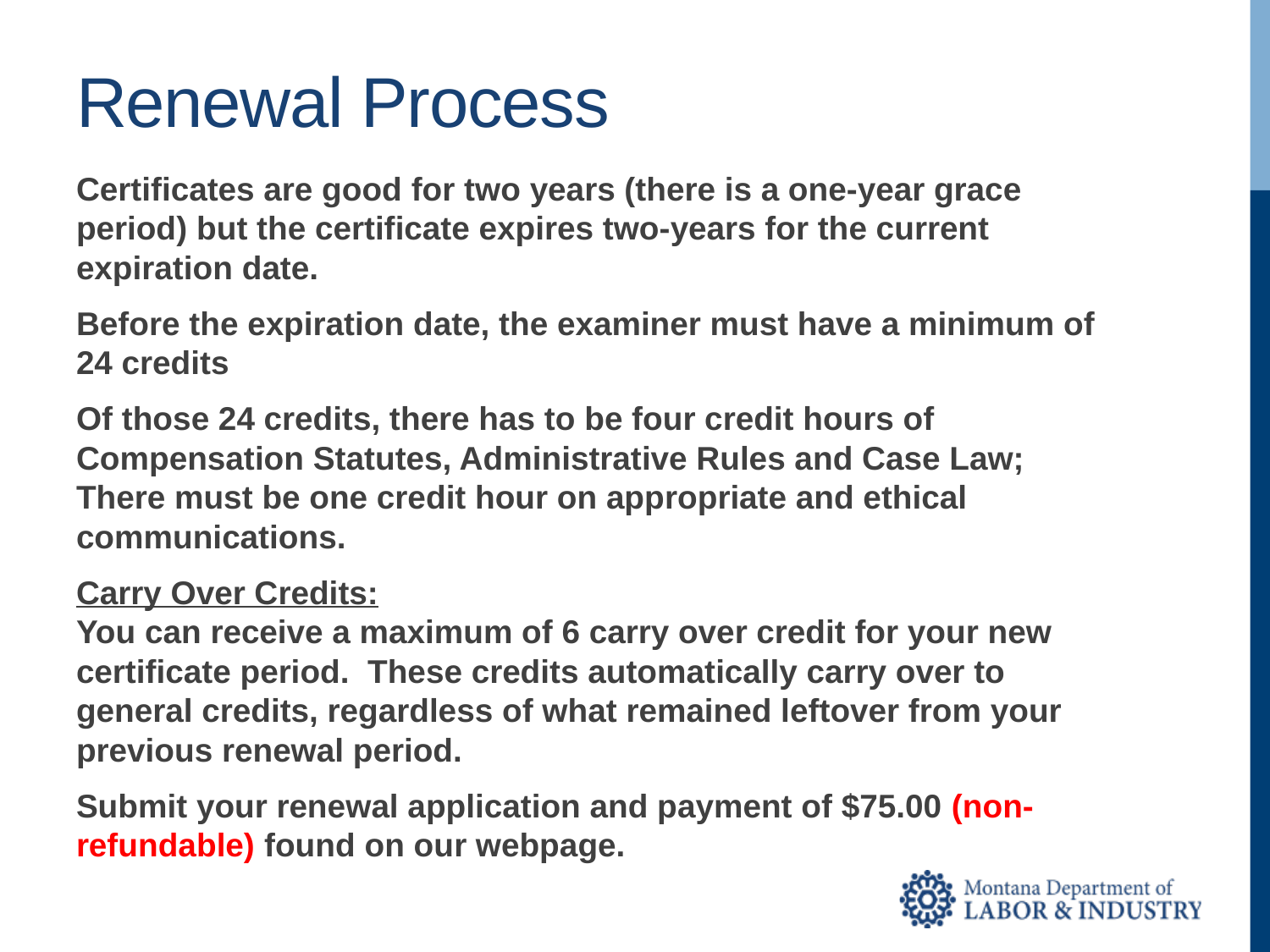

# Renewal Process
Certificates are good for two years (there is a one-year grace period) but the certificate expires two-years for the current expiration date.
Before the expiration date, the examiner must have a minimum of 24 credits
Of those 24 credits, there has to be four credit hours of Compensation Statutes, Administrative Rules and Case Law; There must be one credit hour on appropriate and ethical communications.
Carry Over Credits:
You can receive a maximum of 6 carry over credit for your new certificate period.  These credits automatically carry over to general credits, regardless of what remained leftover from your previous renewal period.
Submit your renewal application and payment of $75.00 (non-refundable) found on our webpage.